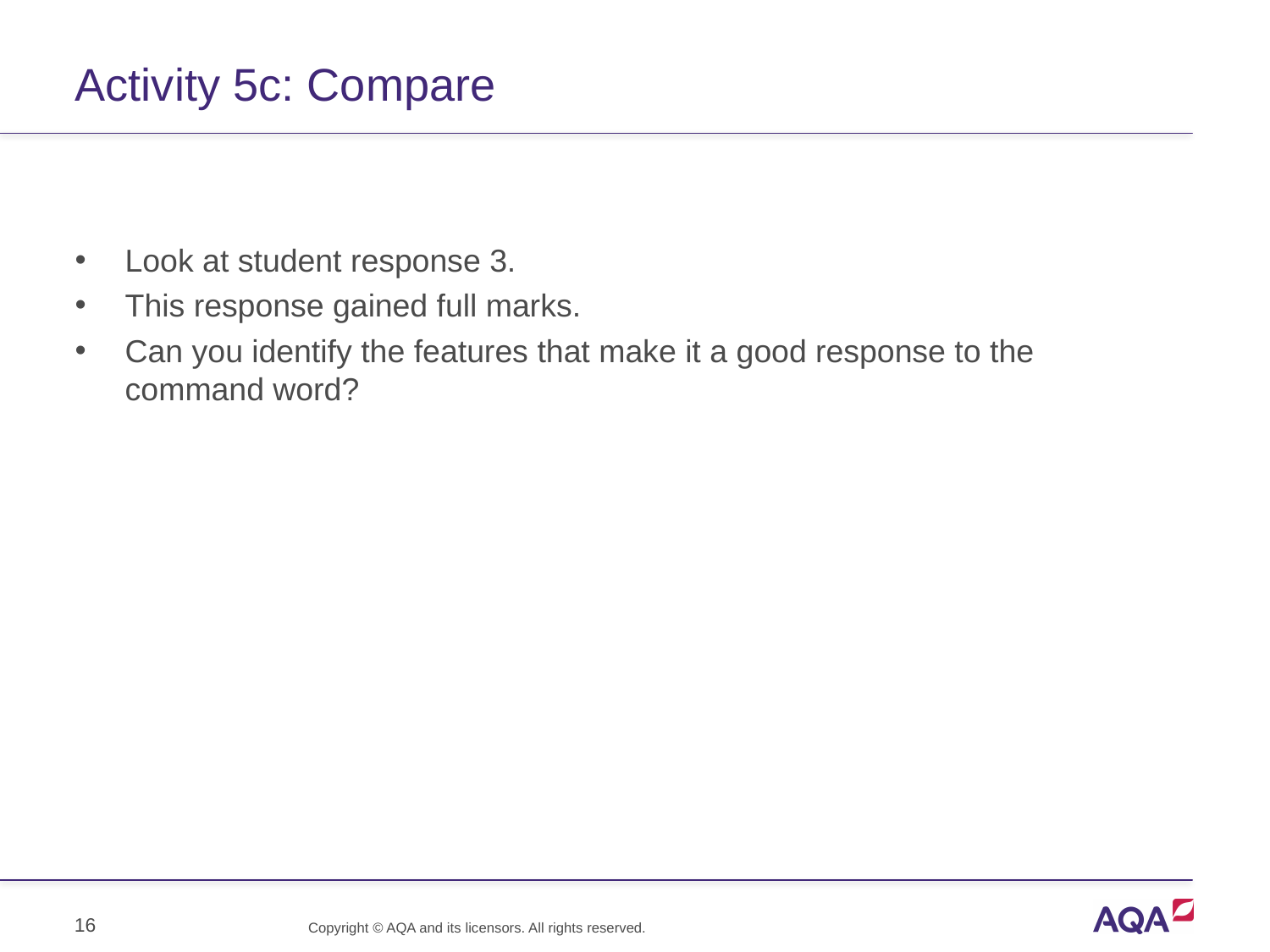

# Activity 5c: Compare
Look at student response 3.
This response gained full marks.
Can you identify the features that make it a good response to the command word?

16
Copyright © AQA and its licensors. All rights reserved.